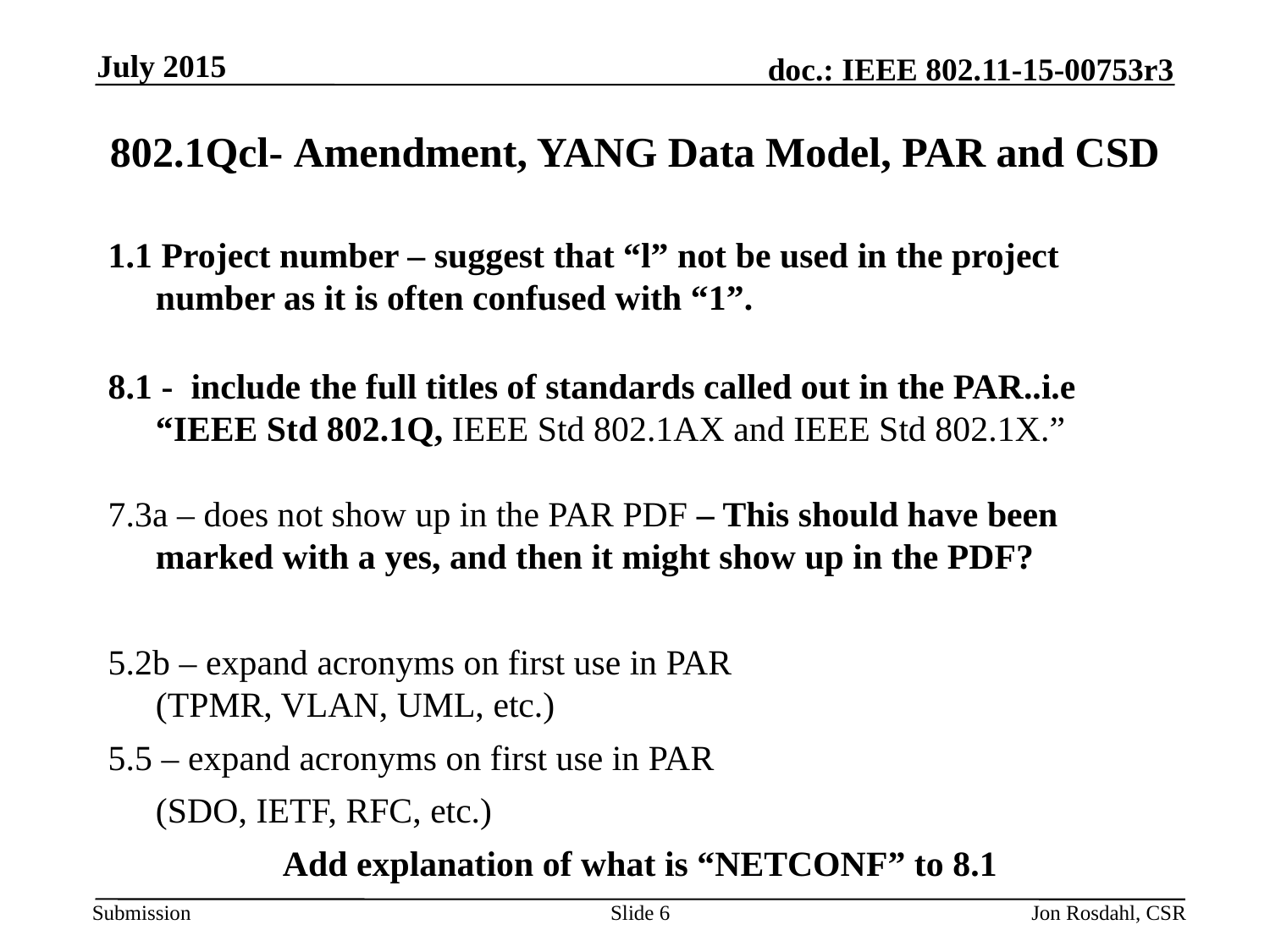

July 2015
# 802.1Qcl- Amendment, YANG Data Model, PAR and CSD
1.1 Project number – suggest that “l” not be used in the project number as it is often confused with “1”.

8.1 -  include the full titles of standards called out in the PAR..i.e “IEEE Std 802.1Q, IEEE Std 802.1AX and IEEE Std 802.1X.”

7.3a – does not show up in the PAR PDF – This should have been marked with a yes, and then it might show up in the PDF?

5.2b – expand acronyms on first use in PAR
(TPMR, VLAN, UML, etc.)
5.5 – expand acronyms on first use in PAR
	(SDO, IETF, RFC, etc.)
		Add explanation of what is “NETCONF” to 8.1

Slide 6
Jon Rosdahl, CSR